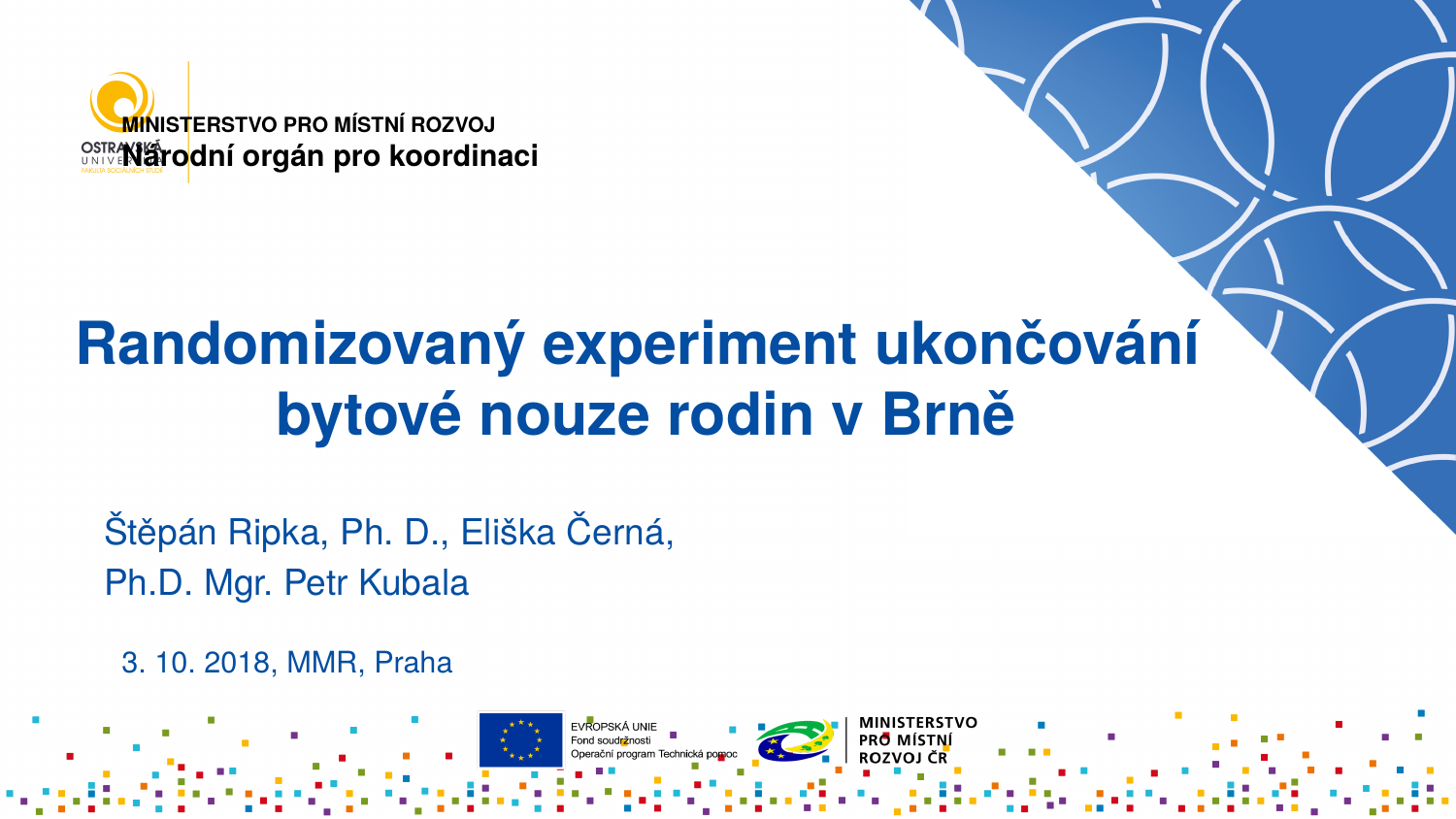

# Randomizovaný experiment ukončování bytové nouze rodin v Brně
Štěpán Ripka, Ph. D., Eliška Černá,
Ph.D. Mgr. Petr Kubala

3. 10. 2018, MMR, Praha